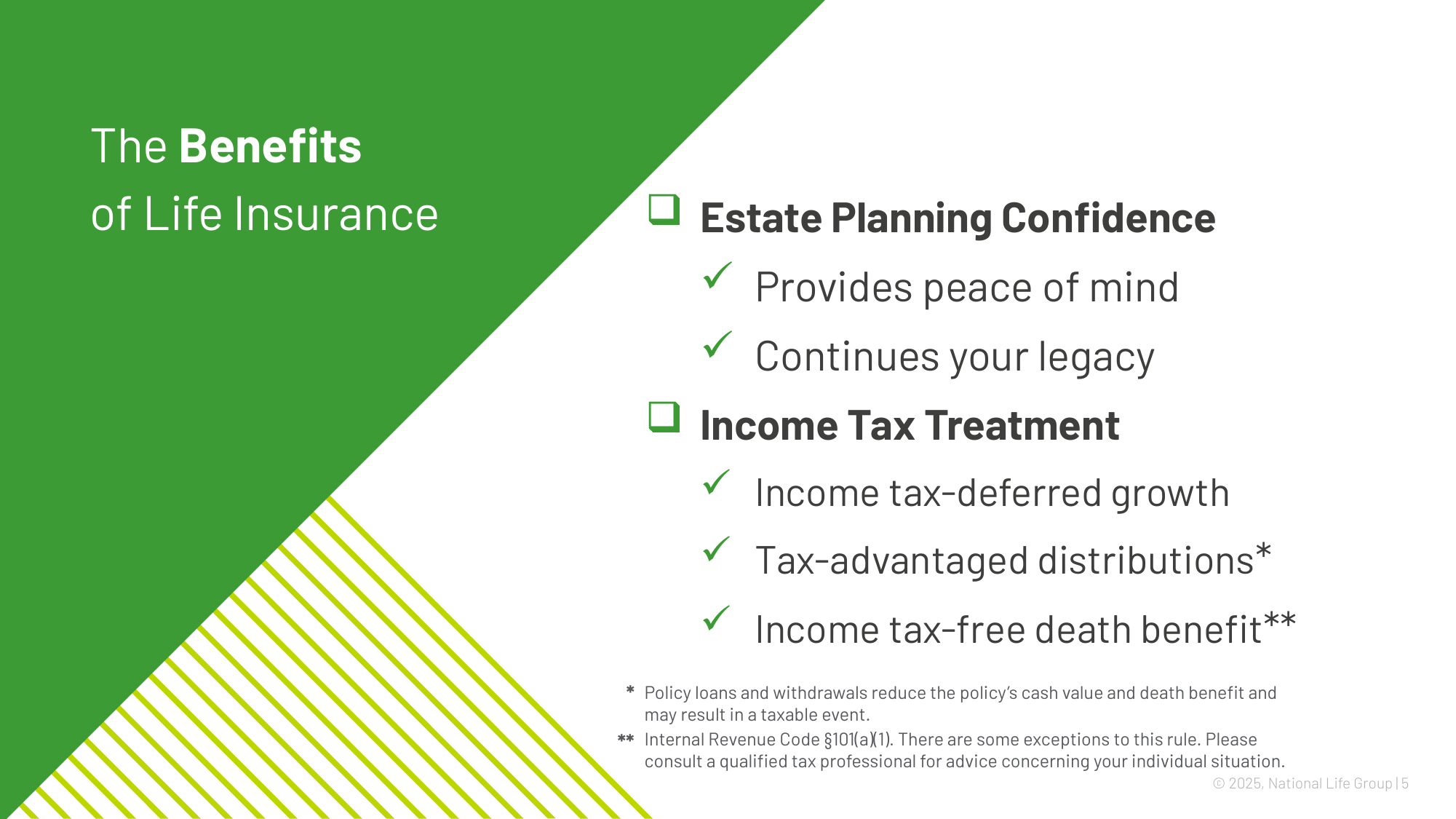

The Benefits
of Life Insurance
Estate Planning Confidence
Provides peace of mind
Continues your legacy
Income Tax Treatment
Income tax-deferred growth
Tax-advantaged distributions*
Income tax-free death benefit**

*
Policy loans and withdrawals reduce the policy’s cash value and death benefit and may result in a taxable event.
Internal Revenue Code §101(a)(1). There are some exceptions to this rule. Please consult a qualified tax professional for advice concerning your individual situation.
**
© 2025, National Life Group | 5